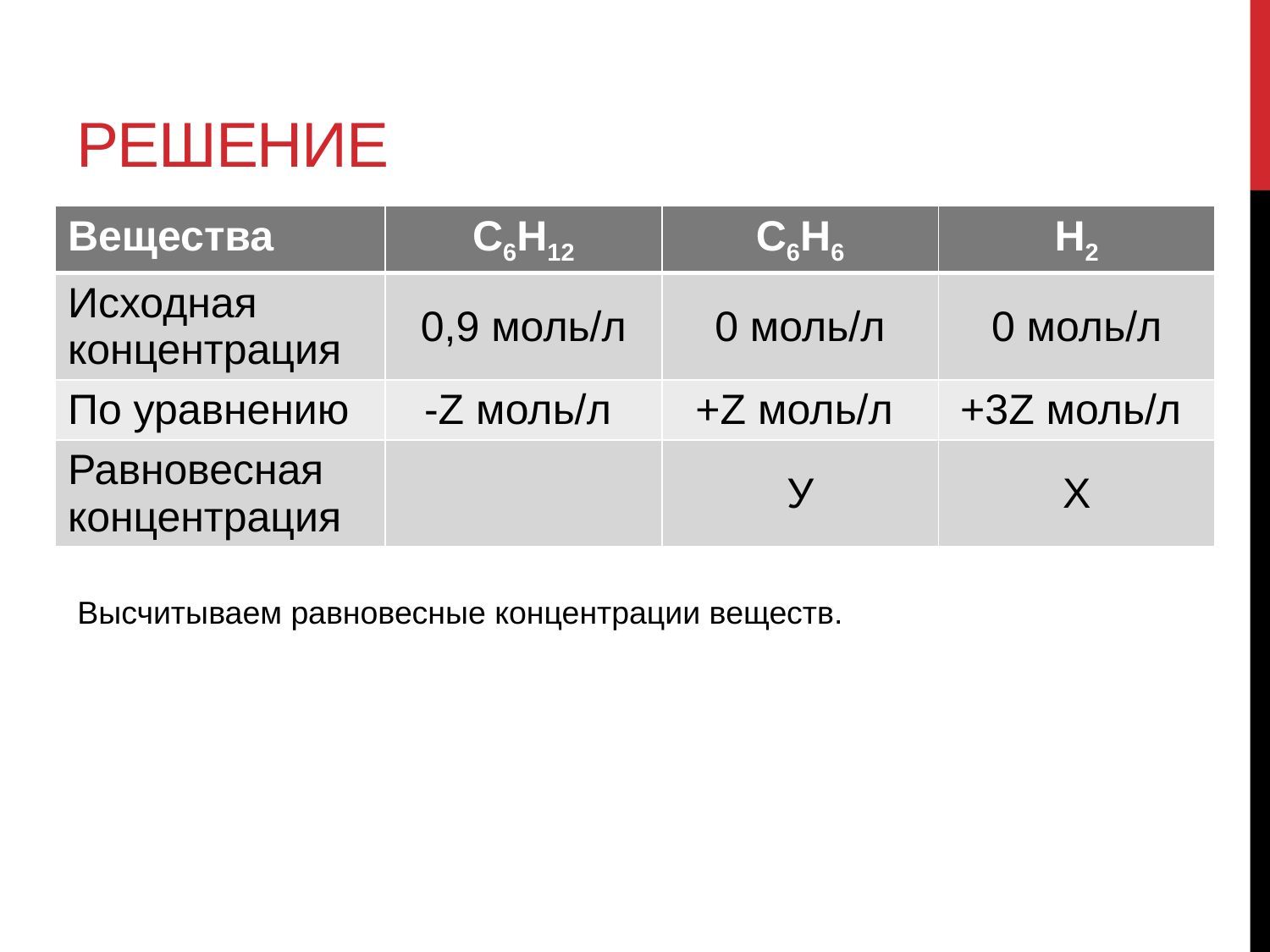

# решение
| Вещества | С6Н12 | С6Н6 | Н2 |
| --- | --- | --- | --- |
| Исходная концентрация | 0,9 моль/л | 0 моль/л | 0 моль/л |
| По уравнению | -Z моль/л | +Z моль/л | +3Z моль/л |
| Равновесная концентрация |  | У | Х |
Высчитываем равновесные концентрации веществ.